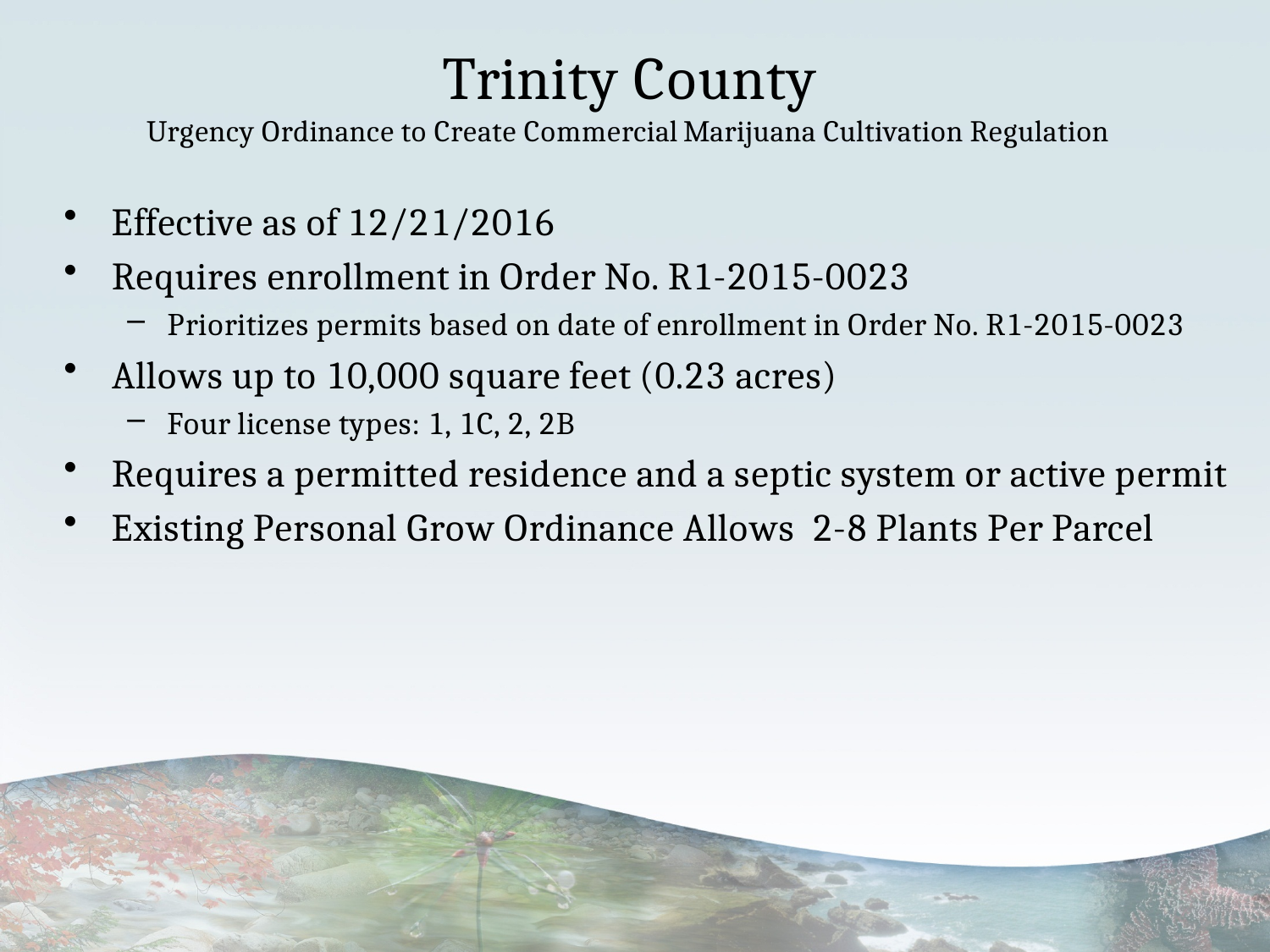

# Trinity County Urgency Ordinance to Create Commercial Marijuana Cultivation Regulation
Effective as of 12/21/2016
Requires enrollment in Order No. R1-2015-0023
Prioritizes permits based on date of enrollment in Order No. R1-2015-0023
Allows up to 10,000 square feet (0.23 acres)
Four license types: 1, 1C, 2, 2B
Requires a permitted residence and a septic system or active permit
Existing Personal Grow Ordinance Allows  2-8 Plants Per Parcel